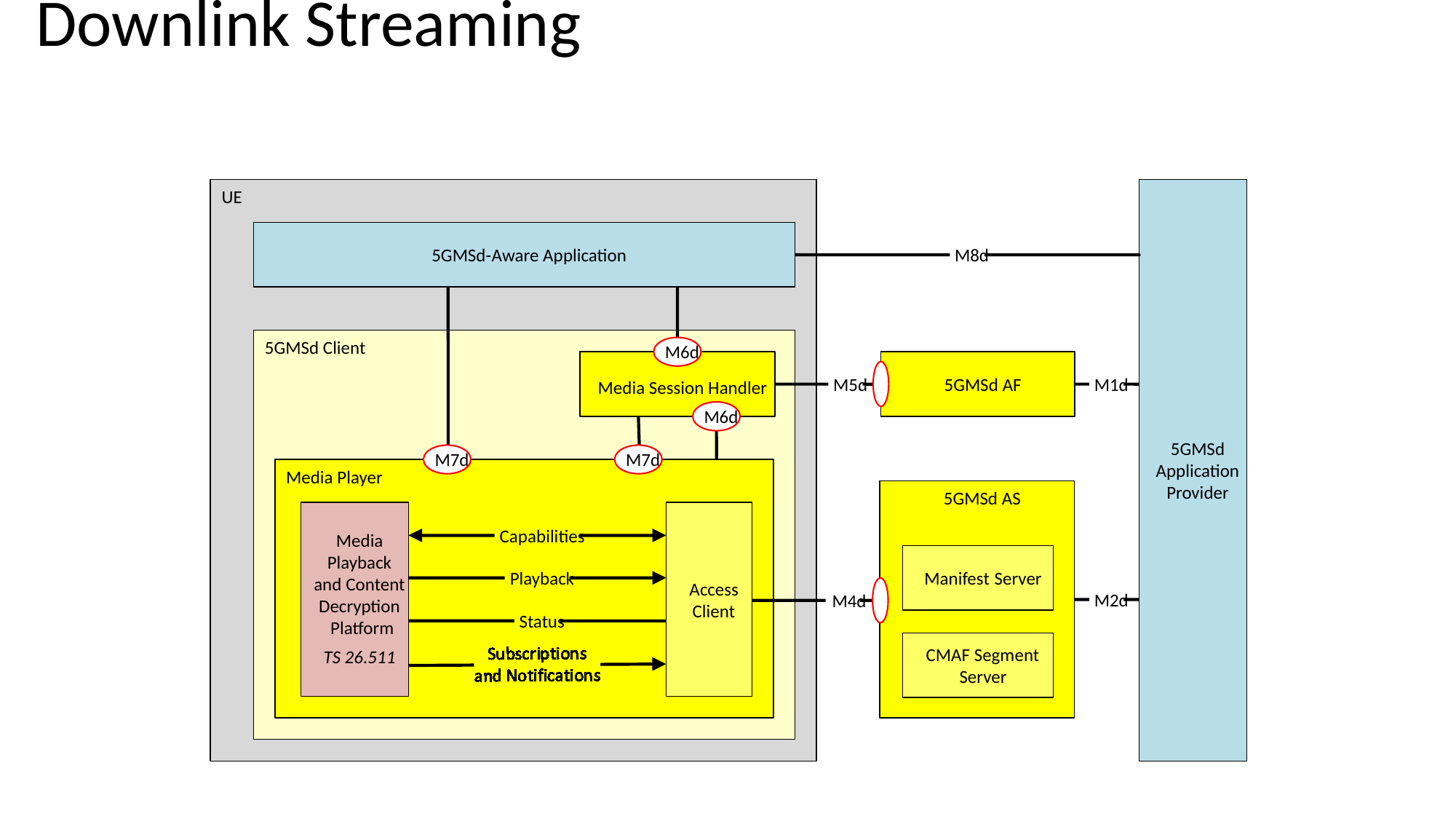

# Downlink Streaming

UE

5GMSd
-
Aware Application

M8d

5GMSd Client

M6d

M5d
5GMSd AF
M1d

Media Session Handler

M6d

5GMSd

M7d
M7d
Application

Media Player

Provider
5GMSd AS

Capabilities

Media

Playback
Playback
M
anifest

Server

and Content
Access

M2d

M4d

Decryption
Client

Status
Platform

CMAF Segment
TS 26.511

Server